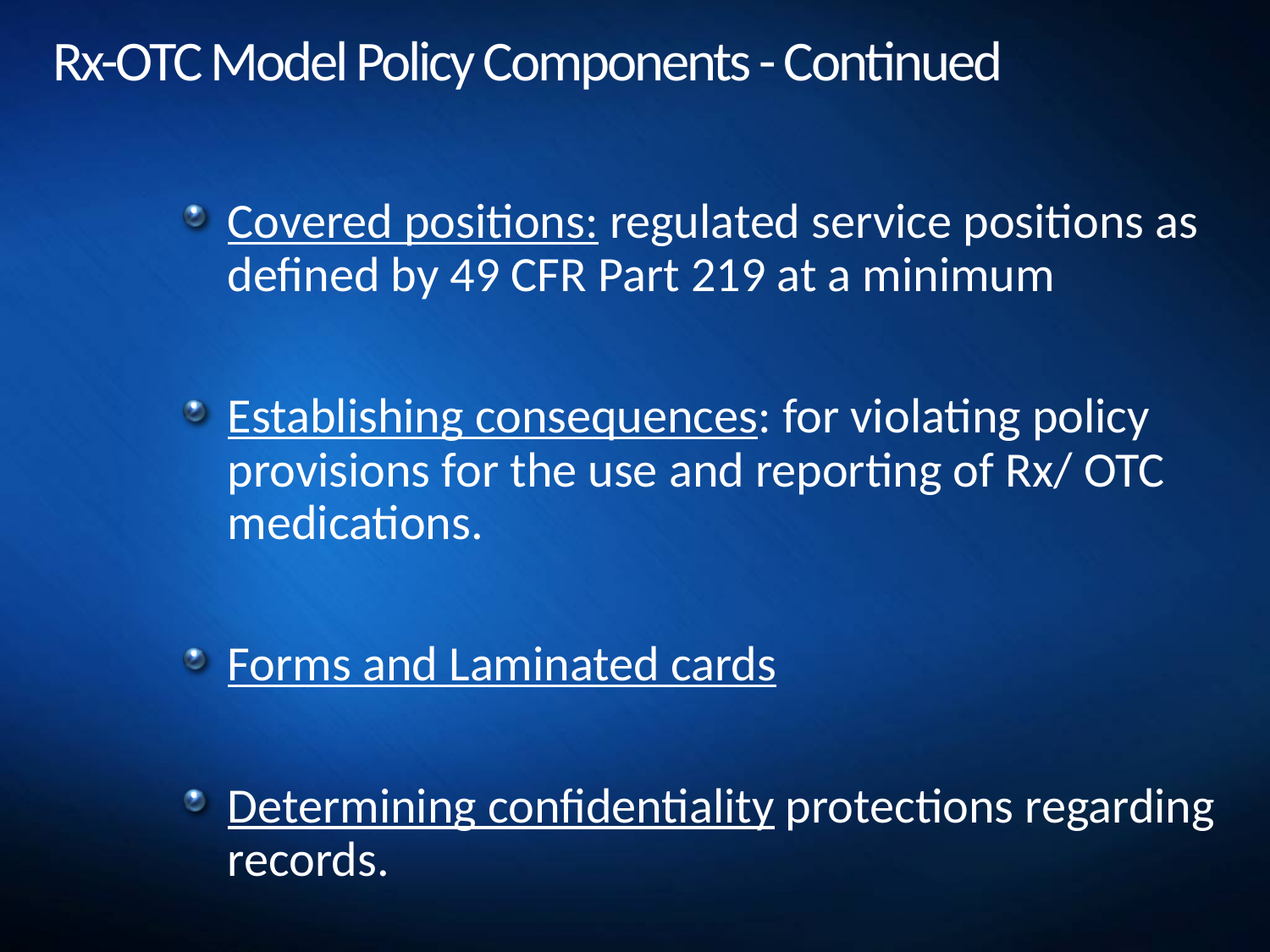

# Rx-OTC Model Policy Components - Continued
Covered positions: regulated service positions as defined by 49 CFR Part 219 at a minimum

Establishing consequences: for violating policy provisions for the use and reporting of Rx/ OTC medications.

Forms and Laminated cards

Determining confidentiality protections regarding records.